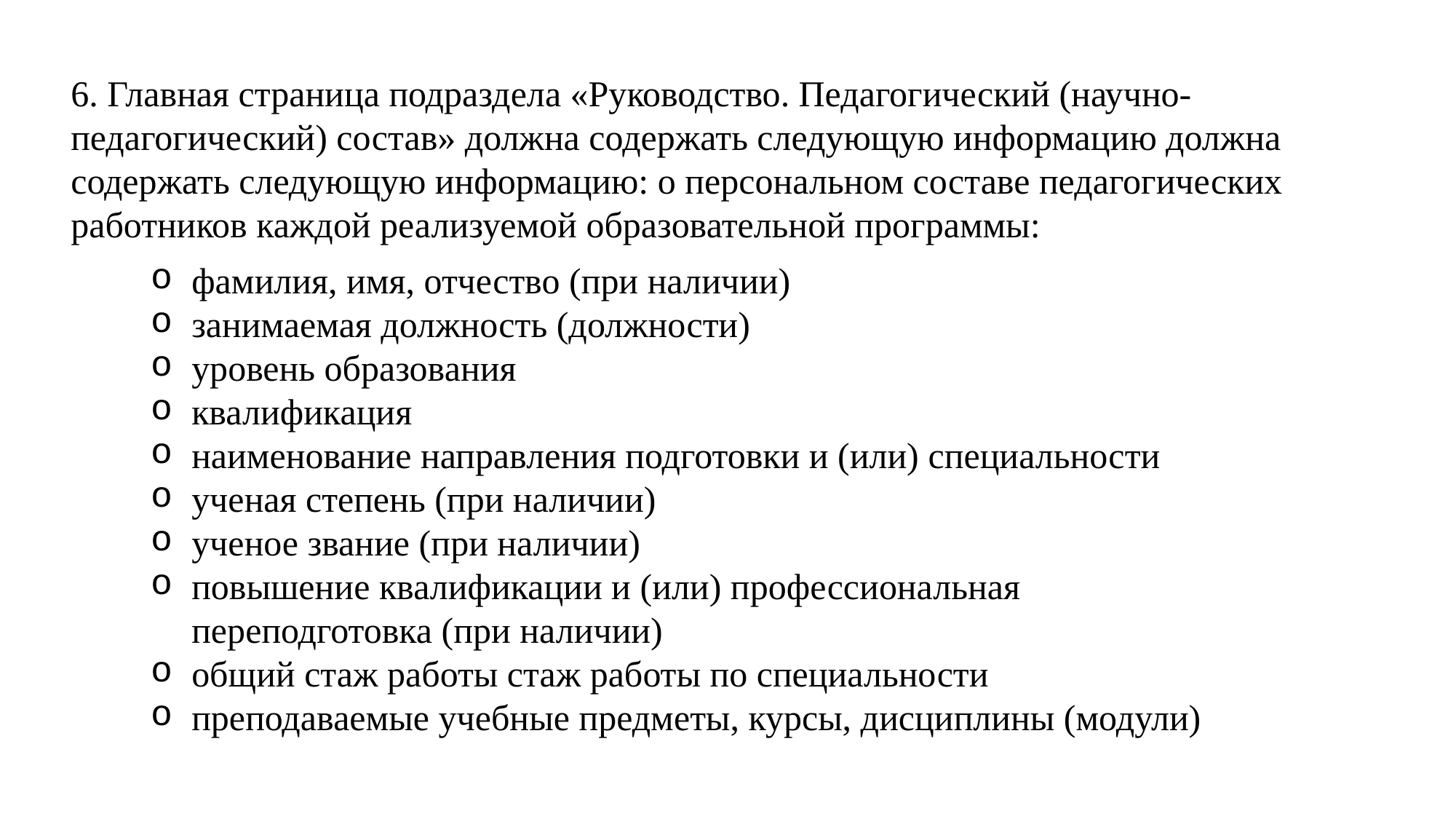

6. Главная страница подраздела «Руководство. Педагогический (научно-педагогический) состав» должна содержать следующую информацию должна содержать следующую информацию: о персональном составе педагогических работников каждой реализуемой образовательной программы:
фамилия, имя, отчество (при наличии)
занимаемая должность (должности)
уровень образования
квалификация
наименование направления подготовки и (или) специальности
ученая степень (при наличии)
ученое звание (при наличии)
повышение квалификации и (или) профессиональная переподготовка (при наличии)
общий стаж работы стаж работы по специальности
преподаваемые учебные предметы, курсы, дисциплины (модули)